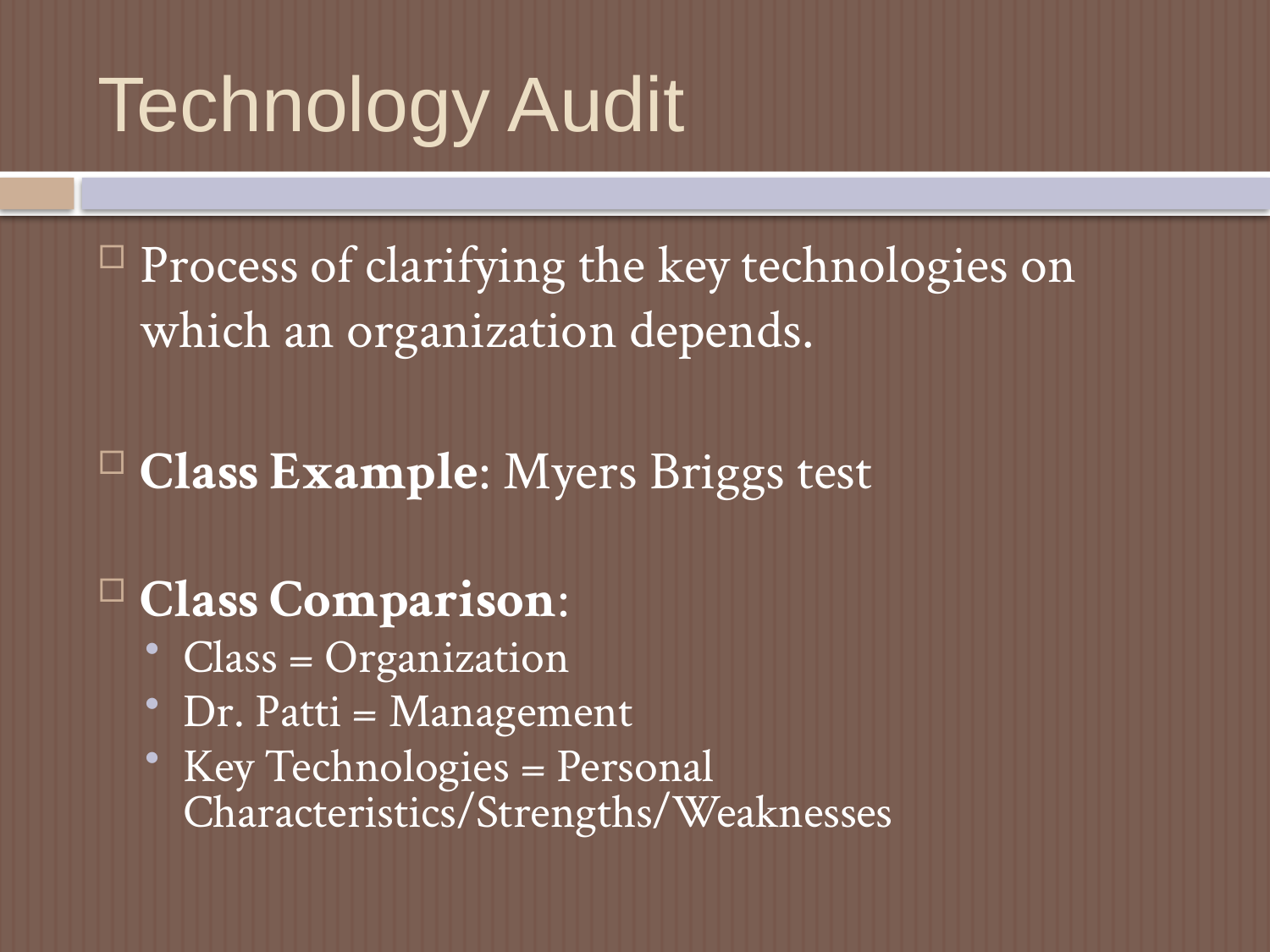

# Technology Audit
Process of clarifying the key technologies on which an organization depends.

Class Example: Myers Briggs test

Class Comparison:
Class = Organization
Dr. Patti = Management
Key Technologies = Personal Characteristics/Strengths/Weaknesses